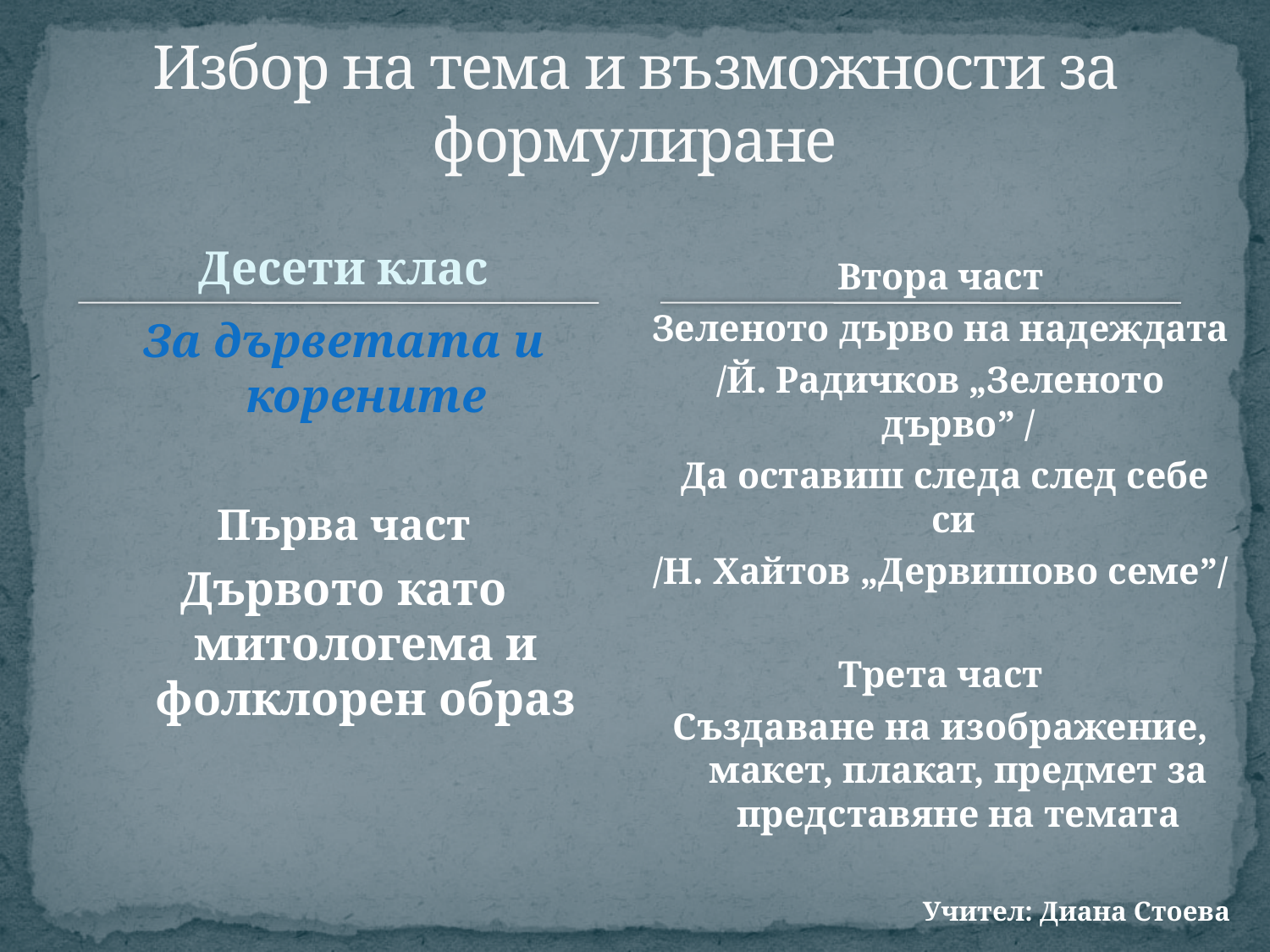

# Избор на тема и възможности за формулиране
Десети клас
Втора част
Зеленото дърво на надеждата
/Й. Радичков „Зеленото дърво” /
 Да оставиш следа след себе си
/Н. Хайтов „Дервишово семе”/

Трета част
Създаване на изображение, макет, плакат, предмет за представяне на темата

Учител: Диана Стоева

За дърветата и корените

Първа част
Дървото като митологема и фолклорен образ